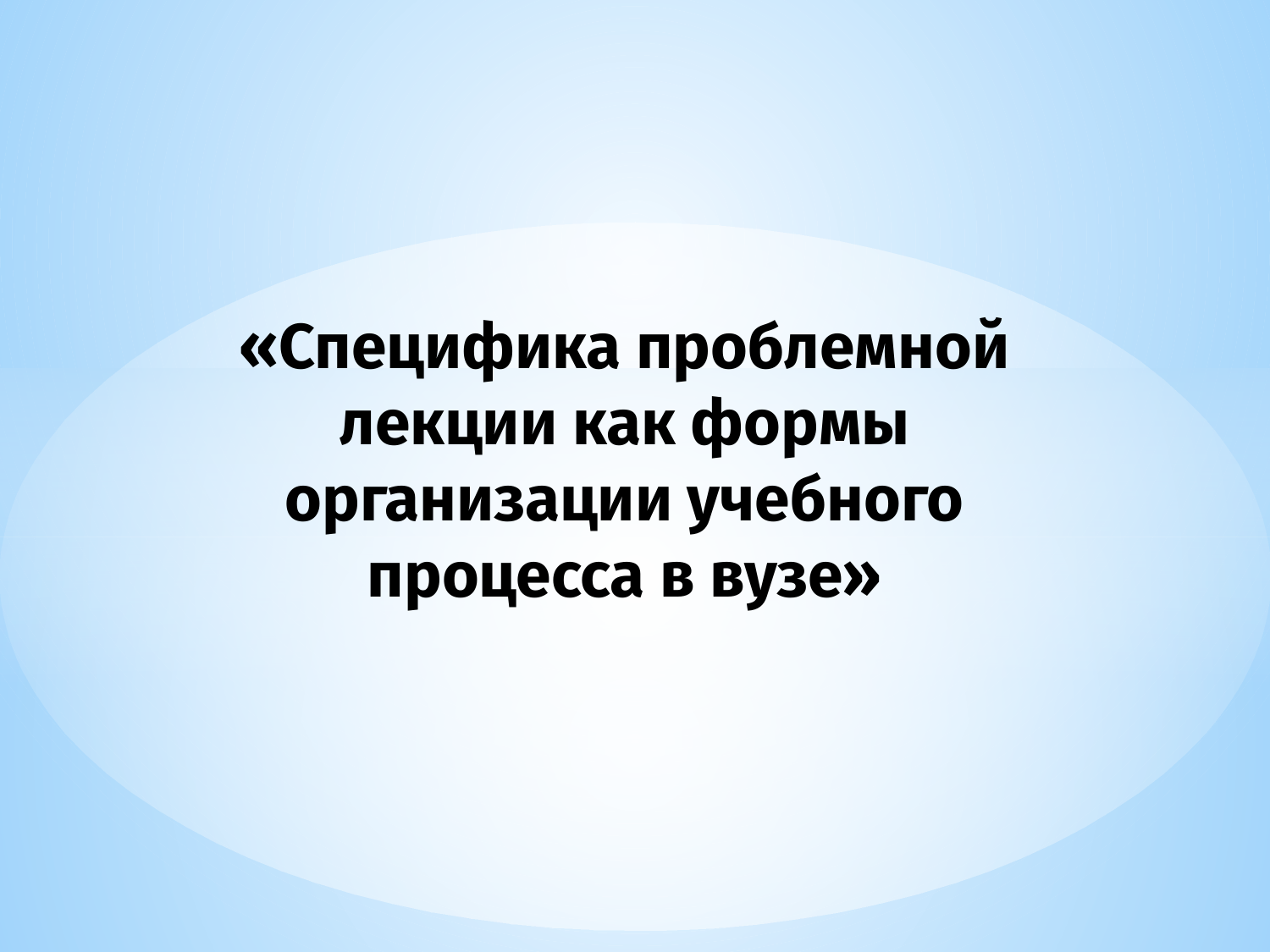

# «Специфика проблемной лекции как формы организации учебного процесса в вузе»